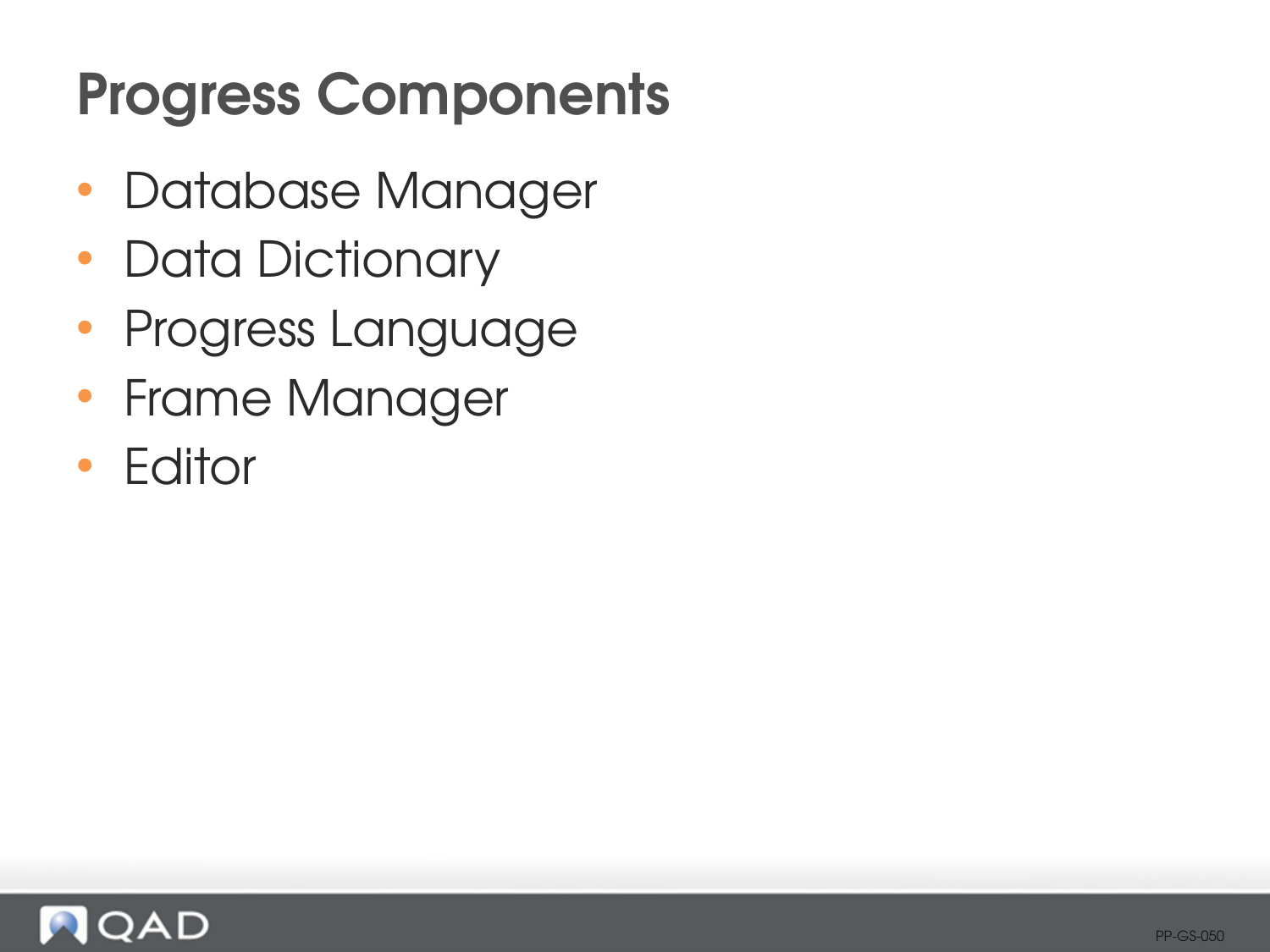

# Progress Components
Database Manager
Data Dictionary
Progress Language
Frame Manager
Editor
PP-GS-050